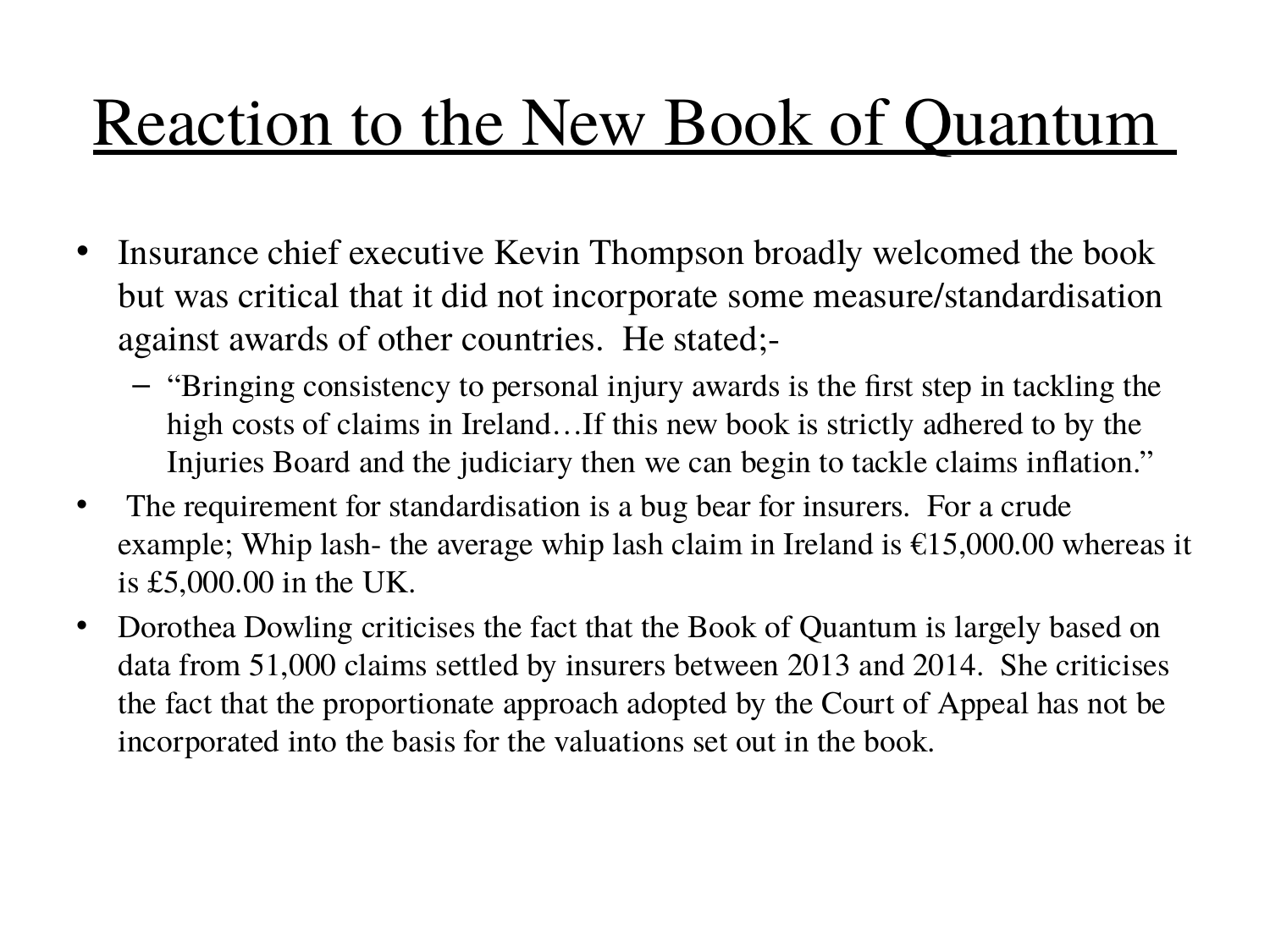

# Reaction to the New Book of Quantum
Insurance chief executive Kevin Thompson broadly welcomed the book but was critical that it did not incorporate some measure/standardisation against awards of other countries.  He stated;-
“Bringing consistency to personal injury awards is the first step in tackling the high costs of claims in Ireland…If this new book is strictly adhered to by the Injuries Board and the judiciary then we can begin to tackle claims inflation.”
 The requirement for standardisation is a bug bear for insurers.  For a crude example; Whip lash- the average whip lash claim in Ireland is €15,000.00 whereas it is £5,000.00 in the UK.
Dorothea Dowling criticises the fact that the Book of Quantum is largely based on data from 51,000 claims settled by insurers between 2013 and 2014.  She criticises the fact that the proportionate approach adopted by the Court of Appeal has not be incorporated into the basis for the valuations set out in the book.